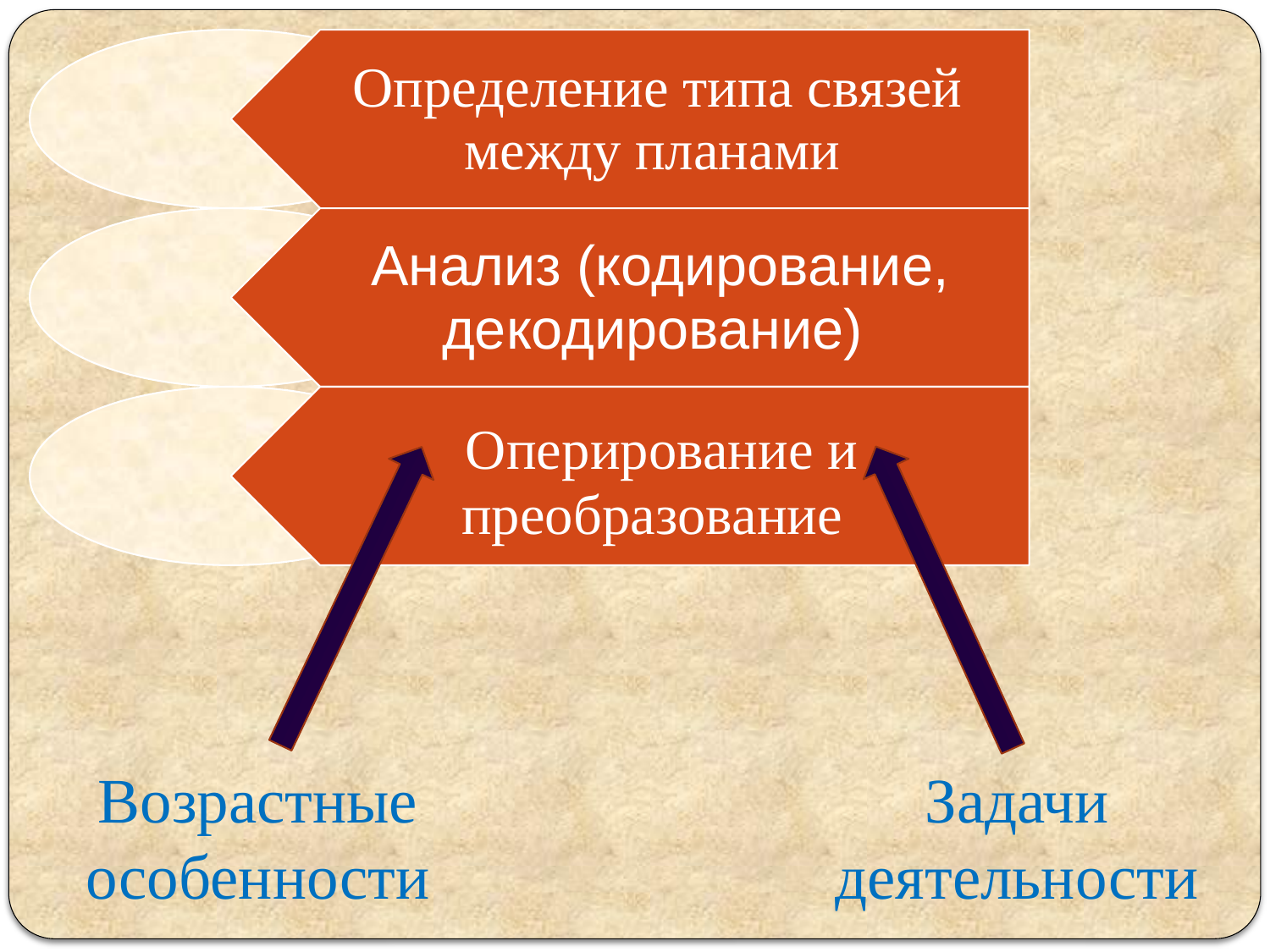

Определение типа связей между планами
 Анализ (кодирование, декодирование)
 Оперирование и преобразование

Возрастные особенности
Задачи деятельности